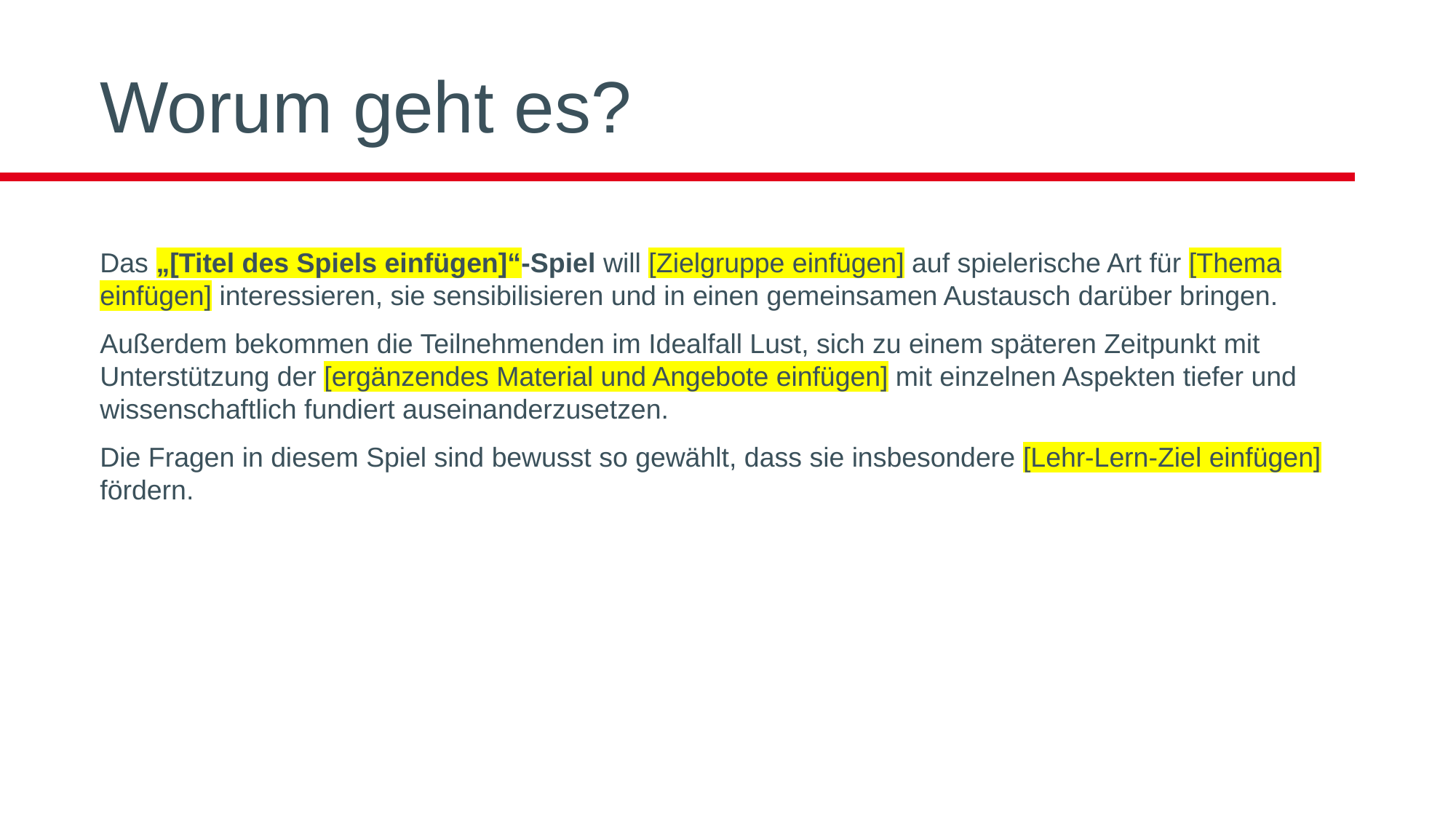

# Worum geht es?
Das „[Titel des Spiels einfügen]“-Spiel will [Zielgruppe einfügen] auf spielerische Art für [Thema einfügen] interessieren, sie sensibilisieren und in einen gemeinsamen Austausch darüber bringen.
Außerdem bekommen die Teilnehmenden im Idealfall Lust, sich zu einem späteren Zeitpunkt mit Unterstützung der [ergänzendes Material und Angebote einfügen] mit einzelnen Aspekten tiefer und wissenschaftlich fundiert auseinanderzusetzen.
Die Fragen in diesem Spiel sind bewusst so gewählt, dass sie insbesondere [Lehr-Lern-Ziel einfügen] fördern.